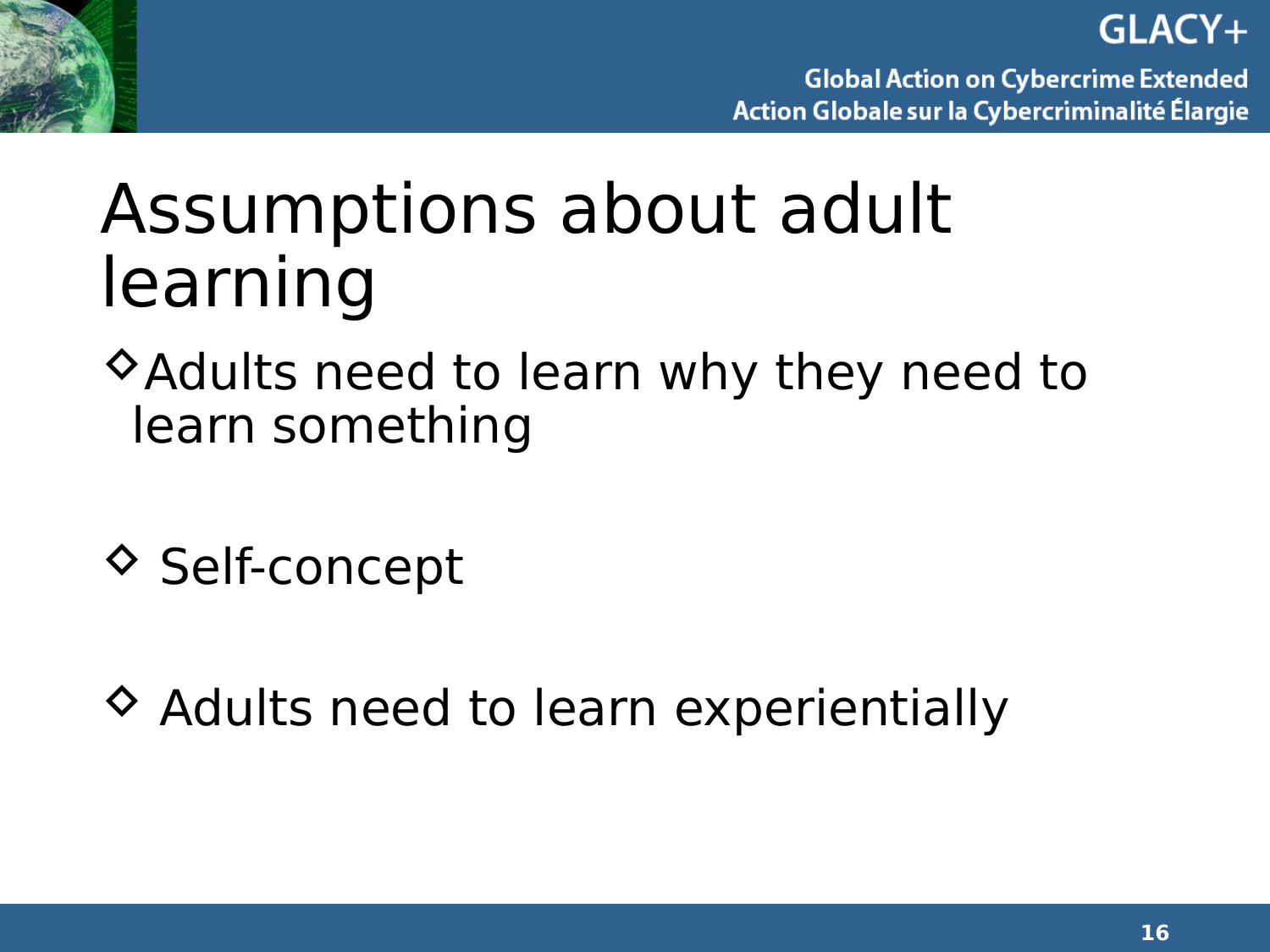

# Assumptions about adult learning
Adults need to learn why they need to learn something

 Self-concept

 Adults need to learn experientially

16